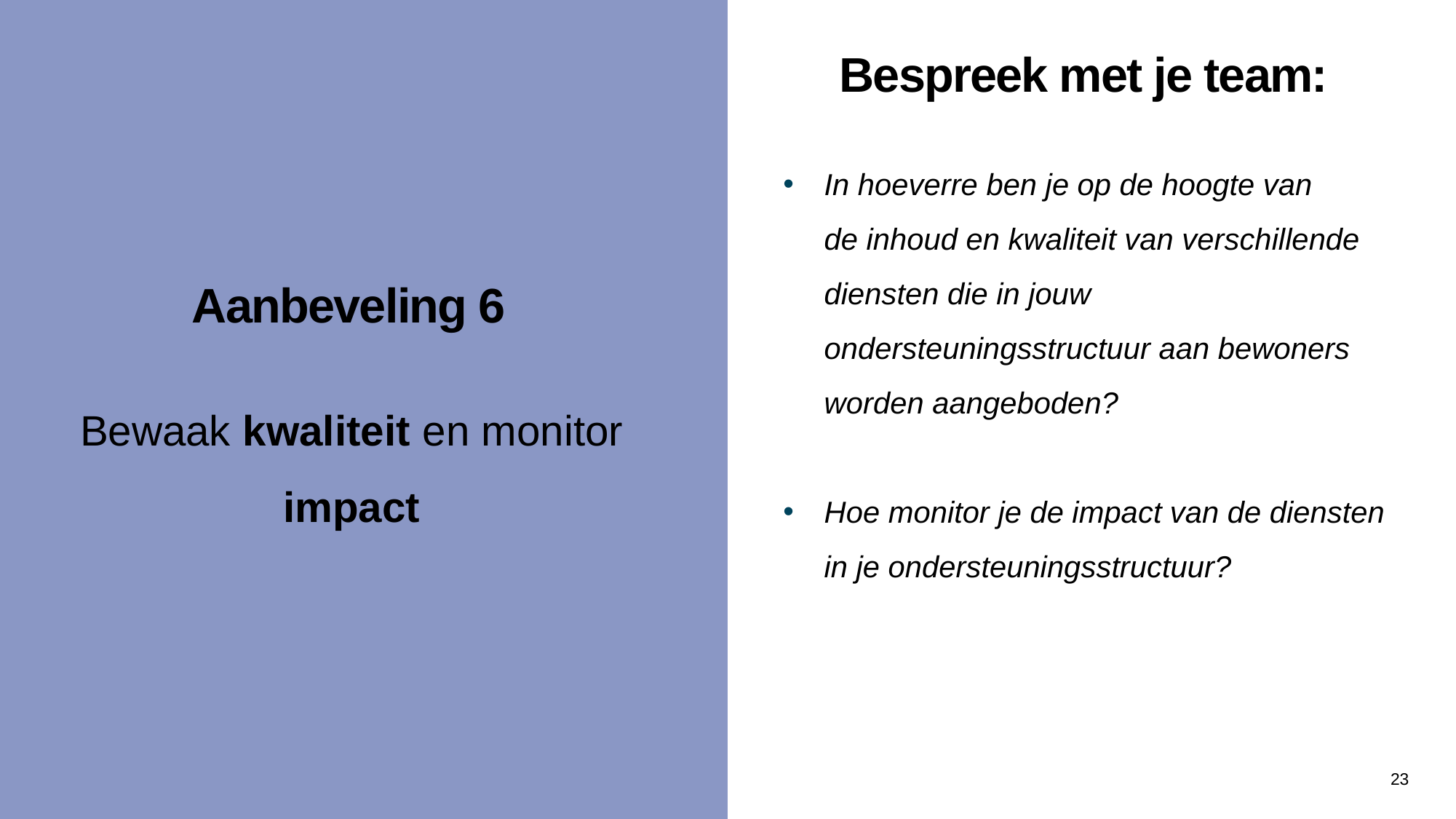

Bespreek met je team:
In hoeverre ben je op de hoogte van de inhoud en kwaliteit van verschillende diensten die in jouw ondersteuningsstructuur aan bewoners worden aangeboden?

Hoe monitor je de impact van de diensten in je ondersteuningsstructuur?

Aanbeveling 6
Bewaak kwaliteit en monitor impact
23